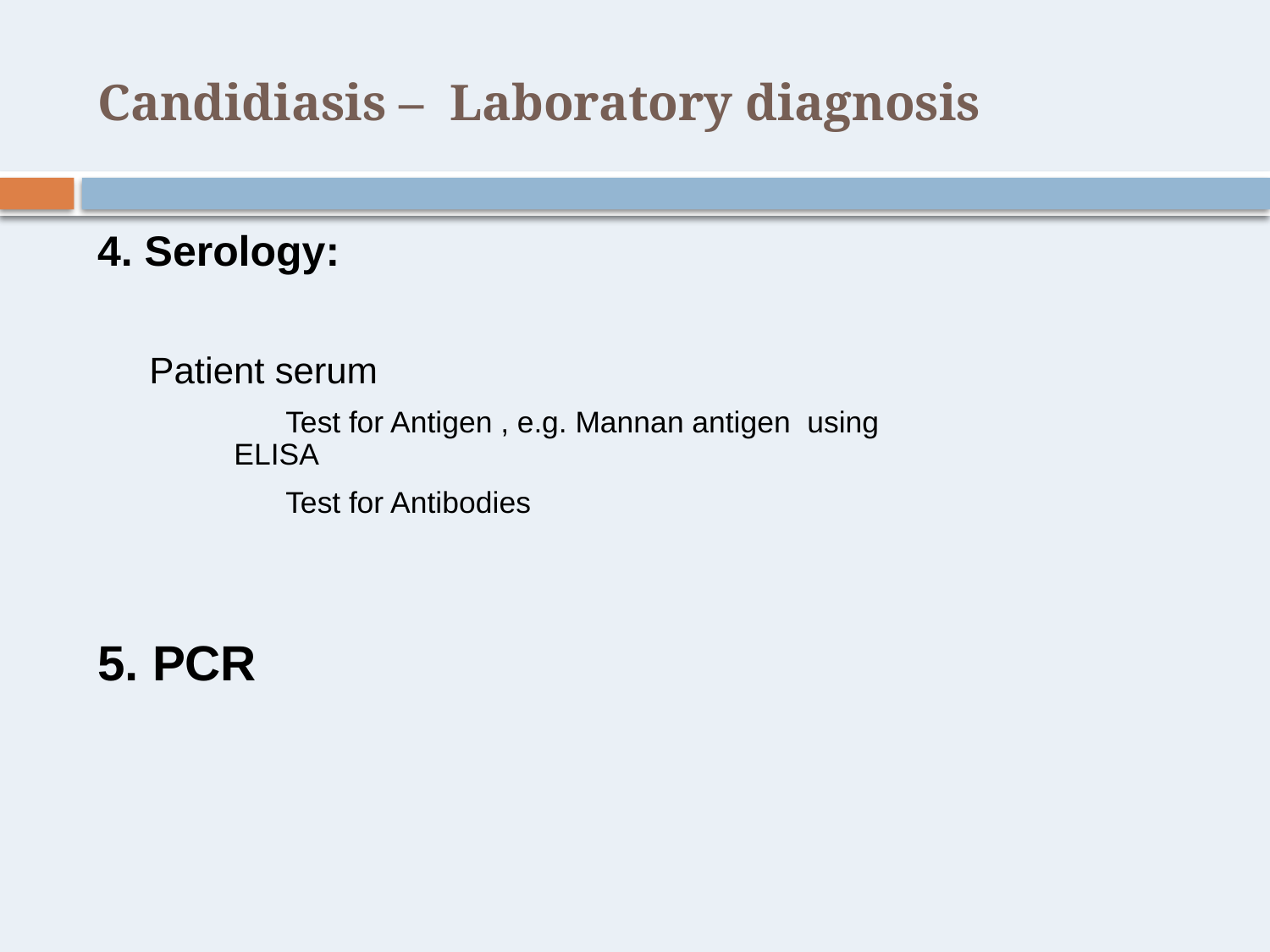

# Candidiasis –  Laboratory diagnosis
4. Serology:

     Patient serum
            Test for Antigen , e.g. Mannan antigen  using ELISA
            Test for Antibodies

5. PCR